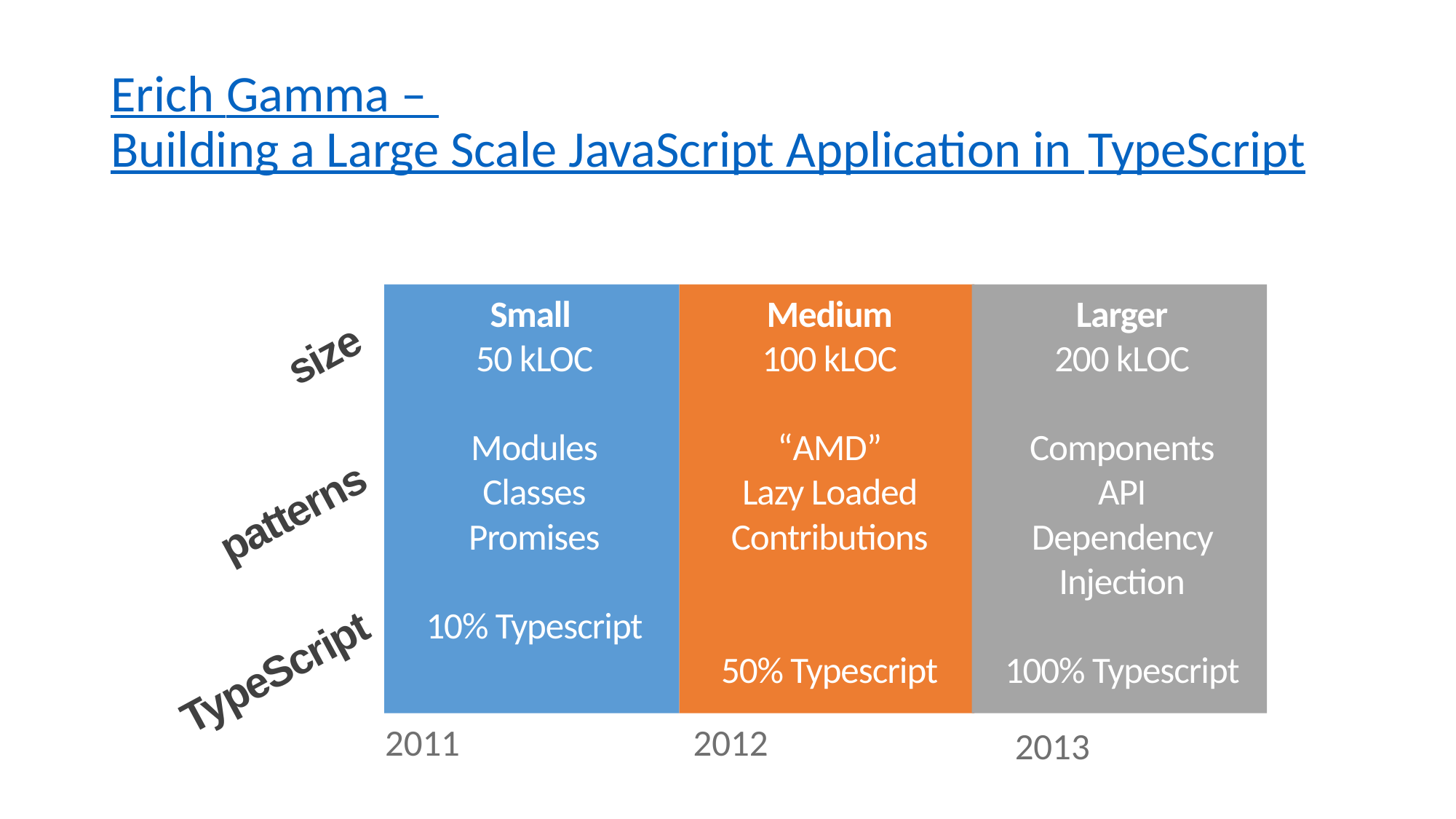

# Erich Gamma – Building a Large Scale JavaScript Application in TypeScript

Larger
200 kLOC

Components
API
Dependency Injection

100% Typescript
Small
50 kLOC

Modules
Classes
Promises

10% Typescript
Medium
100 kLOC

“AMD”
Lazy Loaded Contributions

50% Typescript
size
patterns
TypeScript
2011
2012
2013